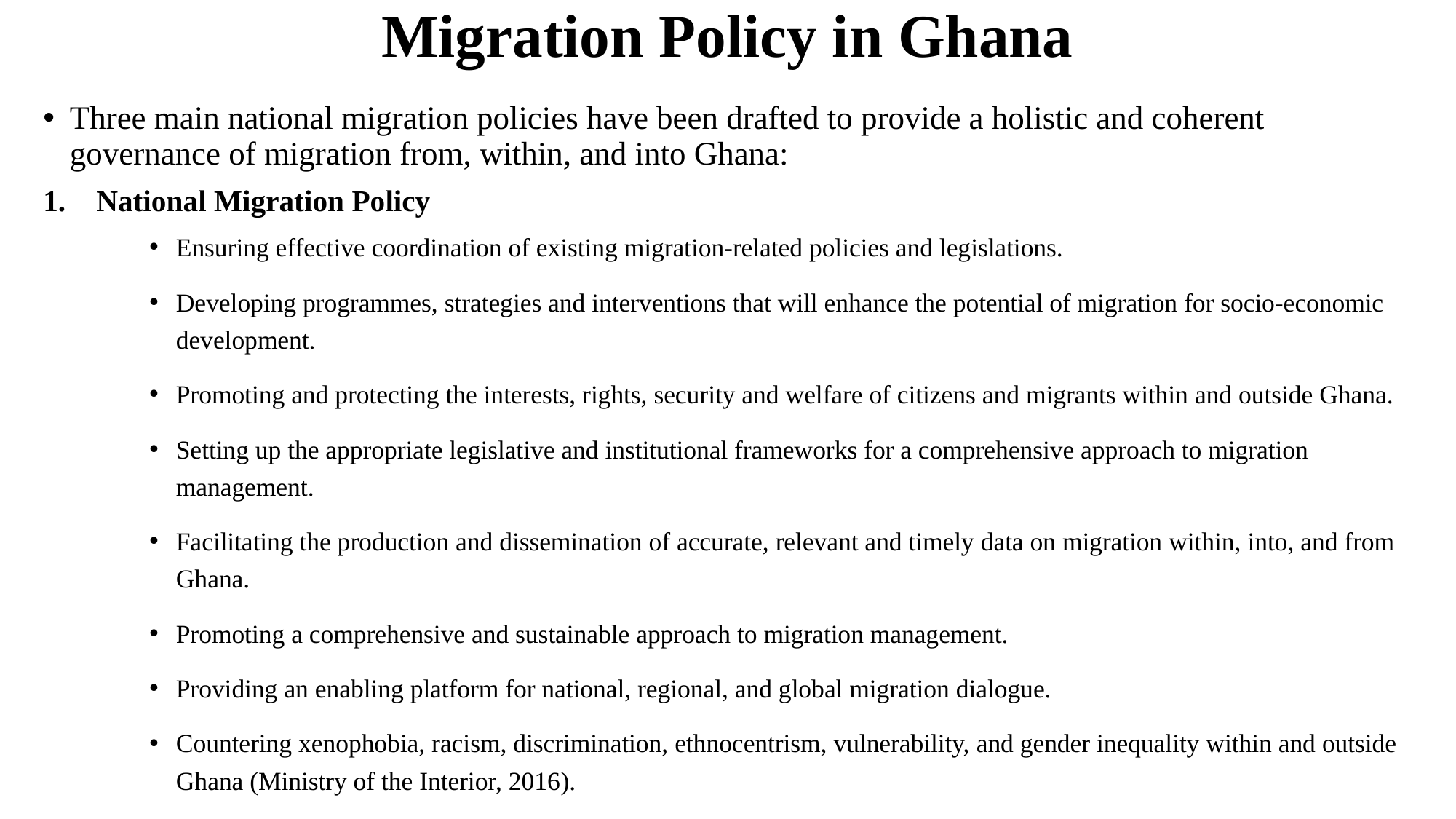

# Migration Policy in Ghana
Three main national migration policies have been drafted to provide a holistic and coherent governance of migration from, within, and into Ghana:
National Migration Policy
Ensuring effective coordination of existing migration-related policies and legislations.
Developing programmes, strategies and interventions that will enhance the potential of migration for socio-economic development.
Promoting and protecting the interests, rights, security and welfare of citizens and migrants within and outside Ghana.
Setting up the appropriate legislative and institutional frameworks for a comprehensive approach to migration management.
Facilitating the production and dissemination of accurate, relevant and timely data on migration within, into, and from Ghana.
Promoting a comprehensive and sustainable approach to migration management.
Providing an enabling platform for national, regional, and global migration dialogue.
Countering xenophobia, racism, discrimination, ethnocentrism, vulnerability, and gender inequality within and outside Ghana (Ministry of the Interior, 2016).